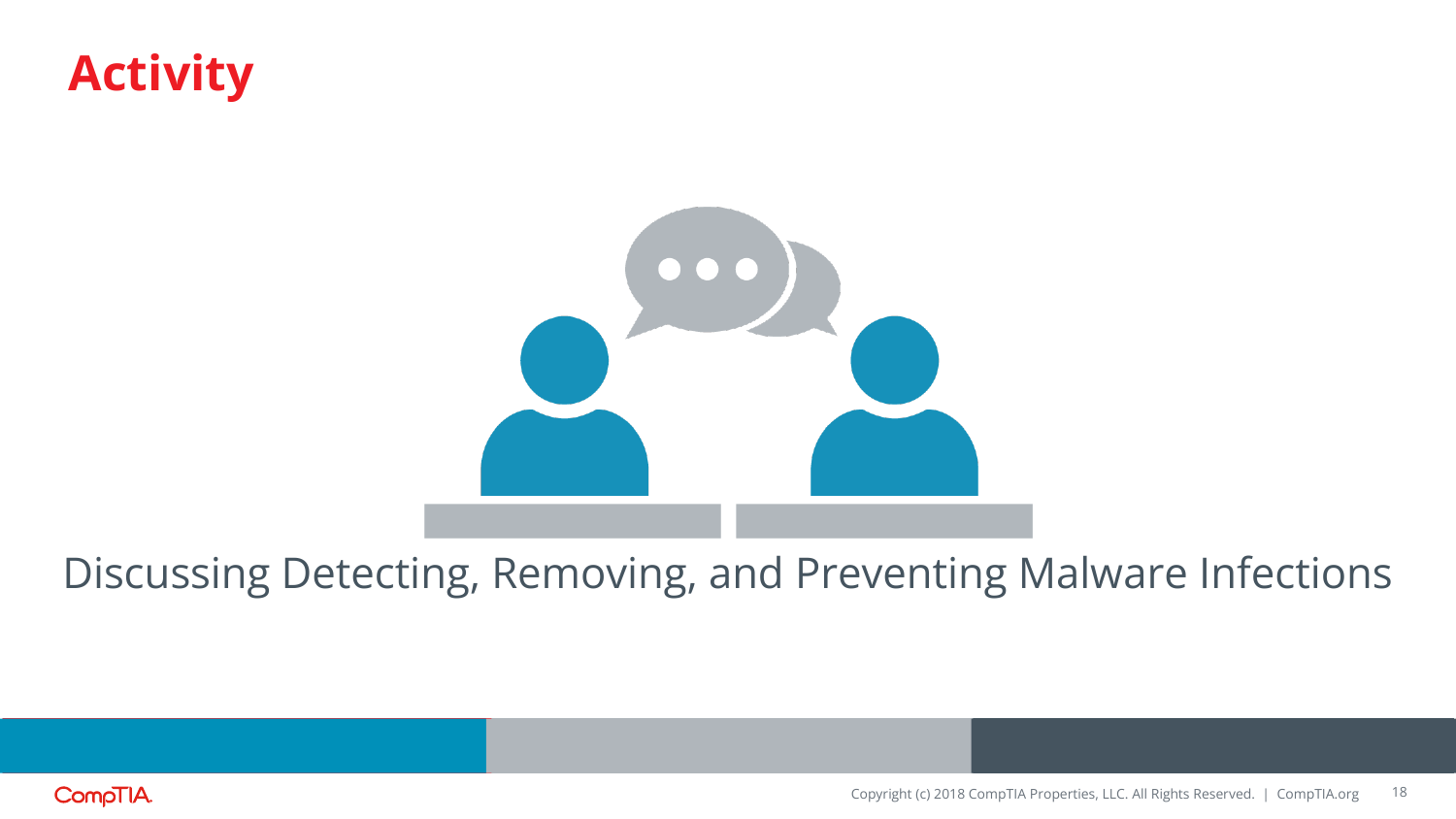

Discussing Detecting, Removing, and Preventing Malware Infections
18